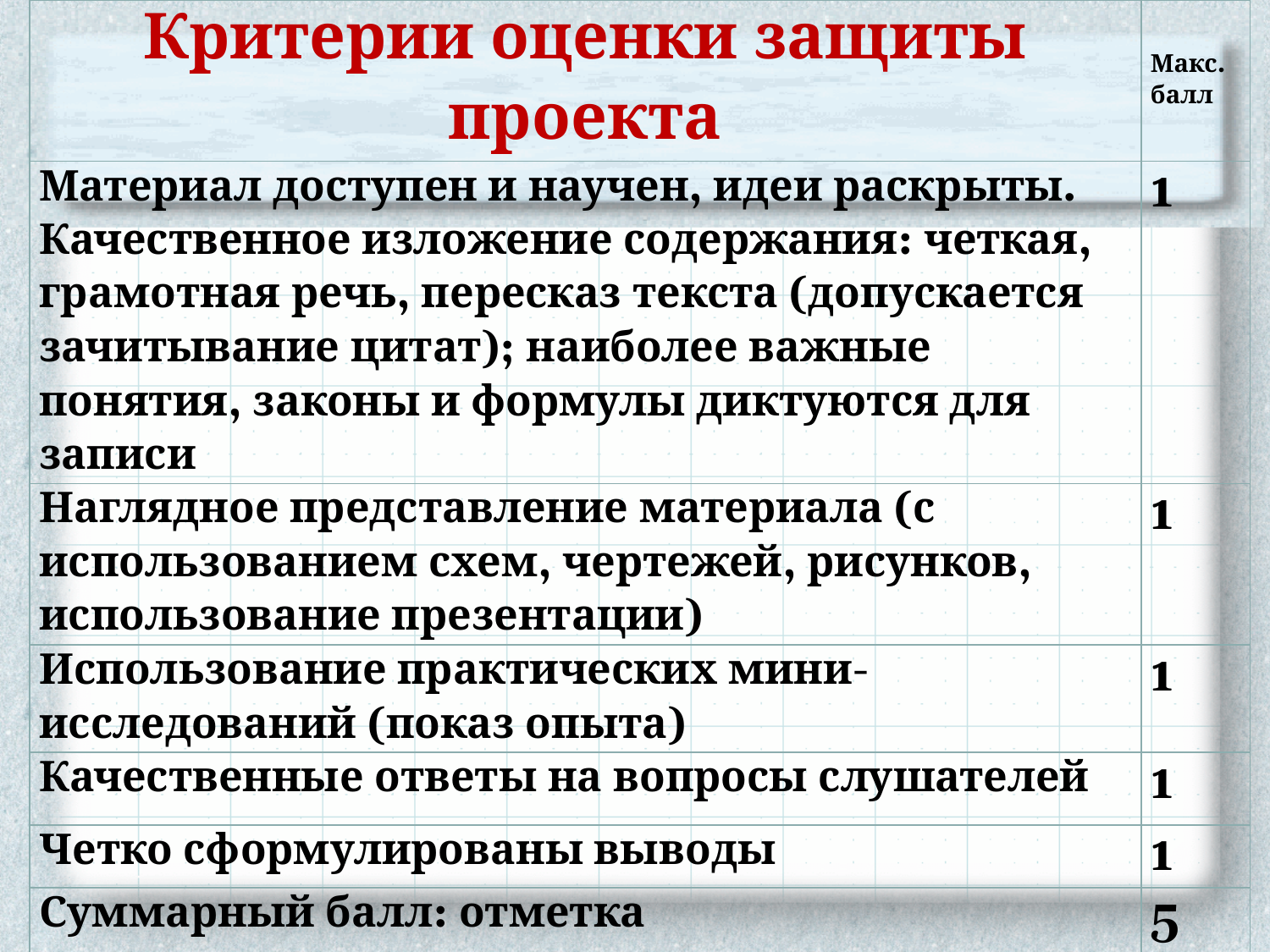

| Критерии оценки защиты проекта | Макс. балл |
| --- | --- |
| Материал доступен и научен, идеи раскрыты. Качественное изложение содержания: четкая, грамотная речь, пересказ текста (допускается зачитывание цитат); наиболее важные понятия, законы и формулы диктуются для записи | 1 |
| Наглядное представление материала (с использованием схем, чертежей, рисунков, использование презентации) | 1 |
| Использование практических мини-исследований (показ опыта) | 1 |
| Качественные ответы на вопросы слушателей | 1 |
| Четко сформулированы выводы | 1 |
| Суммарный балл: отметка | 5 |